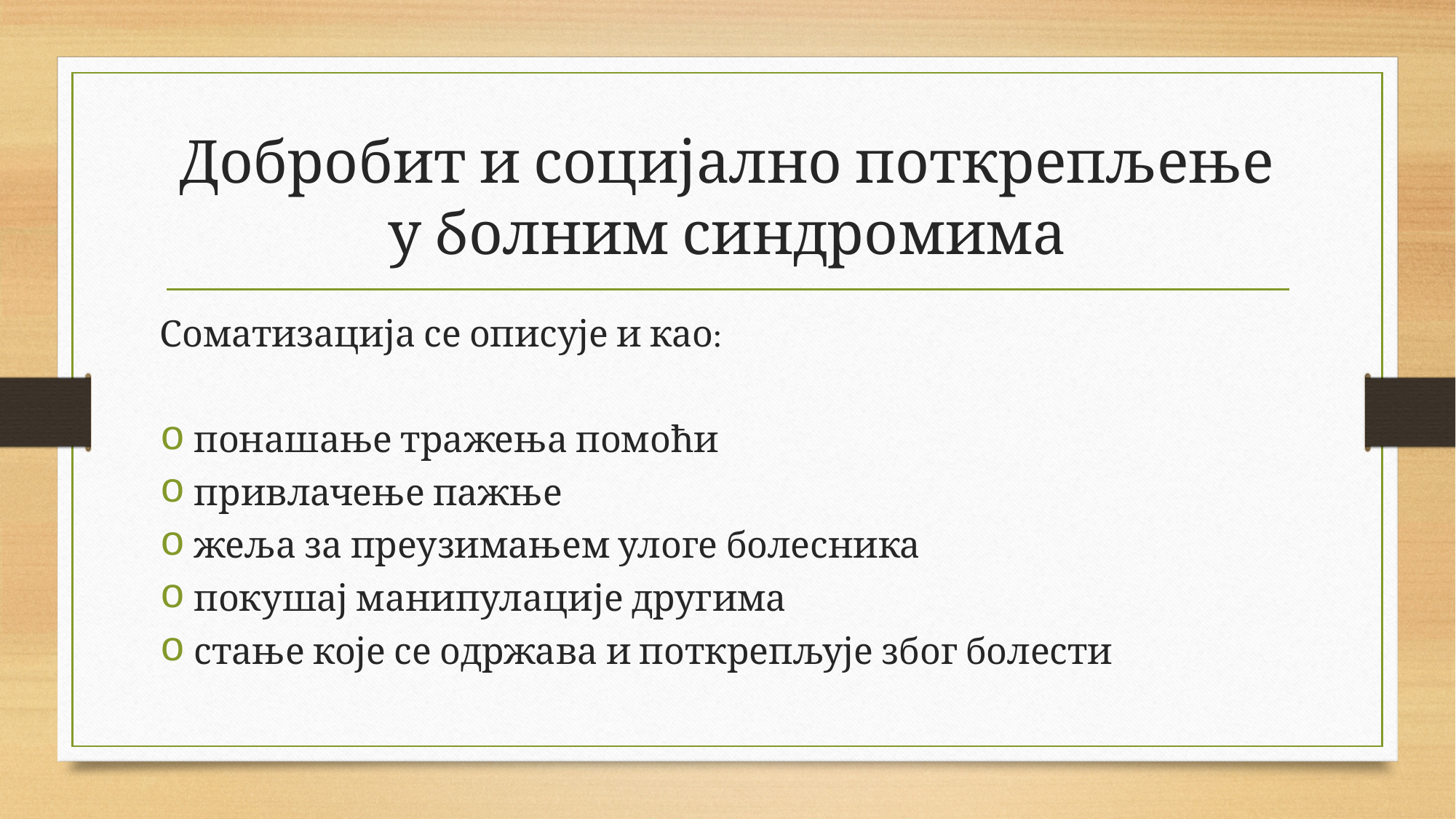

# Добробит и социјално поткрепљење у болним синдромима
Соматизација се описује и као:

понашање тражења помоћи
привлачење пажње
жеља за преузимањем улоге болесника
покушај манипулације другима
стање које се одржава и поткрепљује због болести